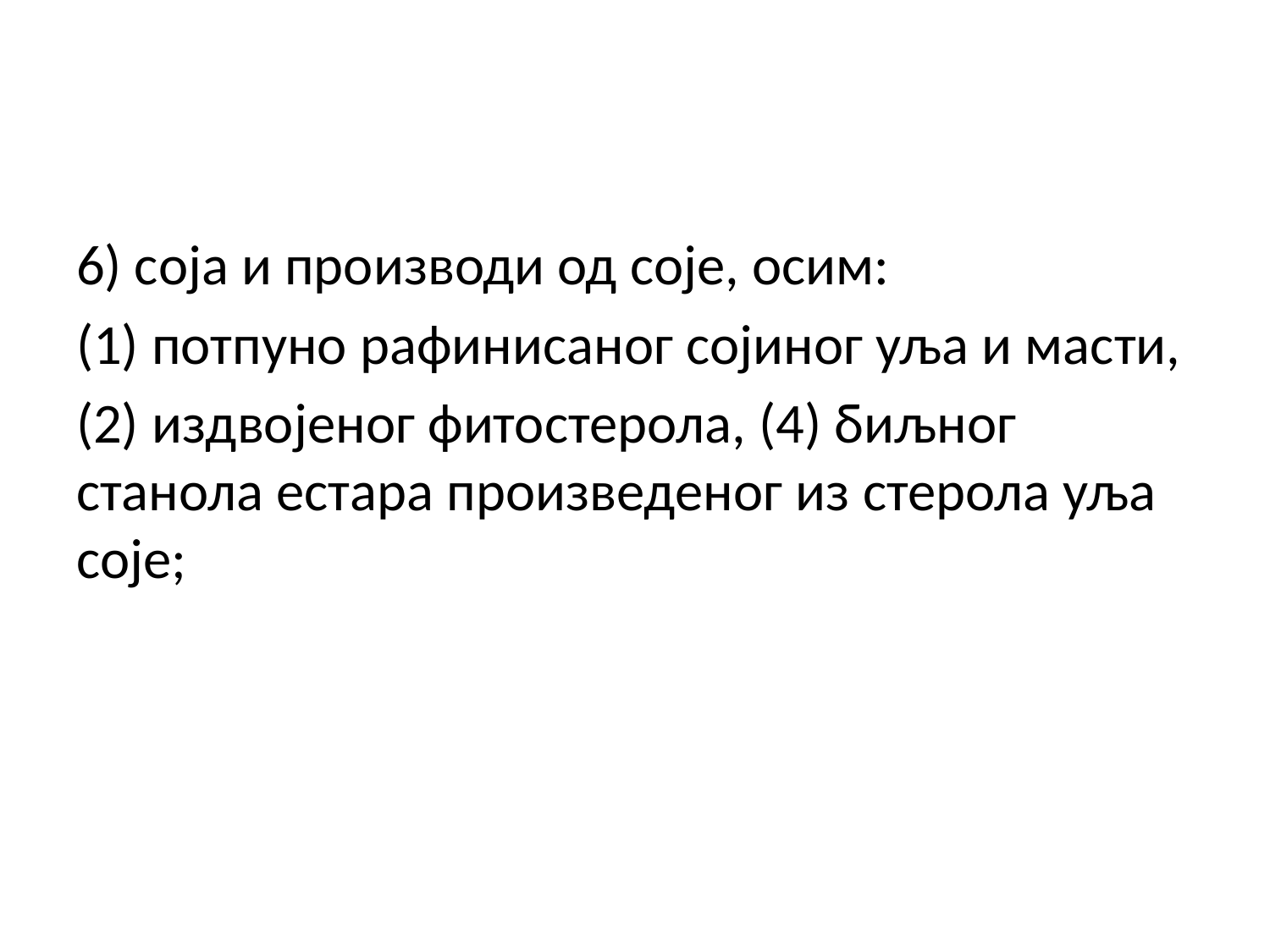

6) соја и производи од соје, осим:
(1) потпуно рафинисаног сојиног уља и масти,
(2) издвојеног фитостерола, (4) биљног станола естара произведеног из стерола уља соје;